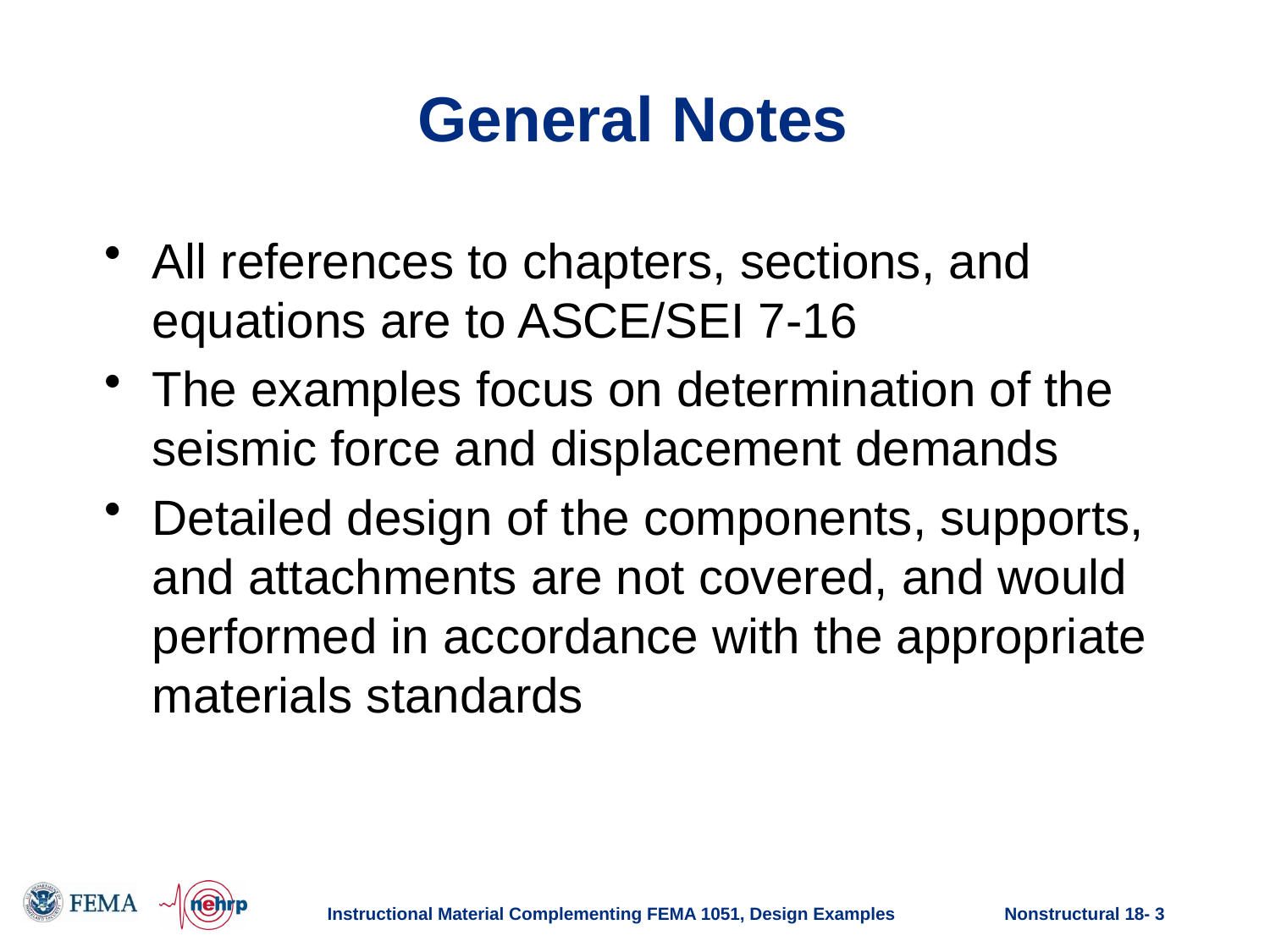

# General Notes
All references to chapters, sections, and equations are to ASCE/SEI 7-16
The examples focus on determination of the seismic force and displacement demands
Detailed design of the components, supports, and attachments are not covered, and would performed in accordance with the appropriate materials standards
Instructional Material Complementing FEMA 1051, Design Examples
Nonstructural 18- 3